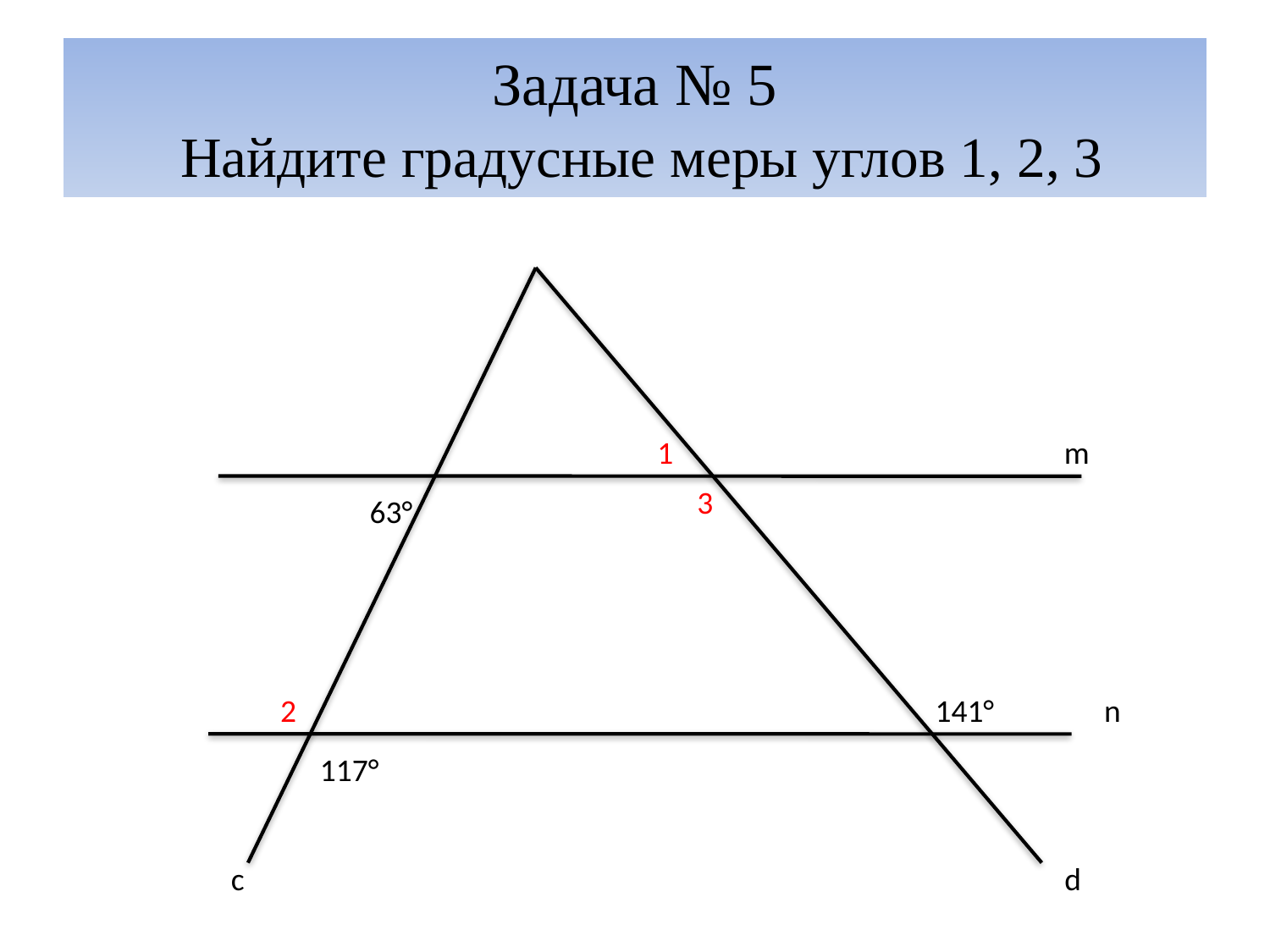

# Задача № 5 Найдите градусные меры углов 1, 2, 3
1
m
3
63°
2
141°
n

117°
c
d